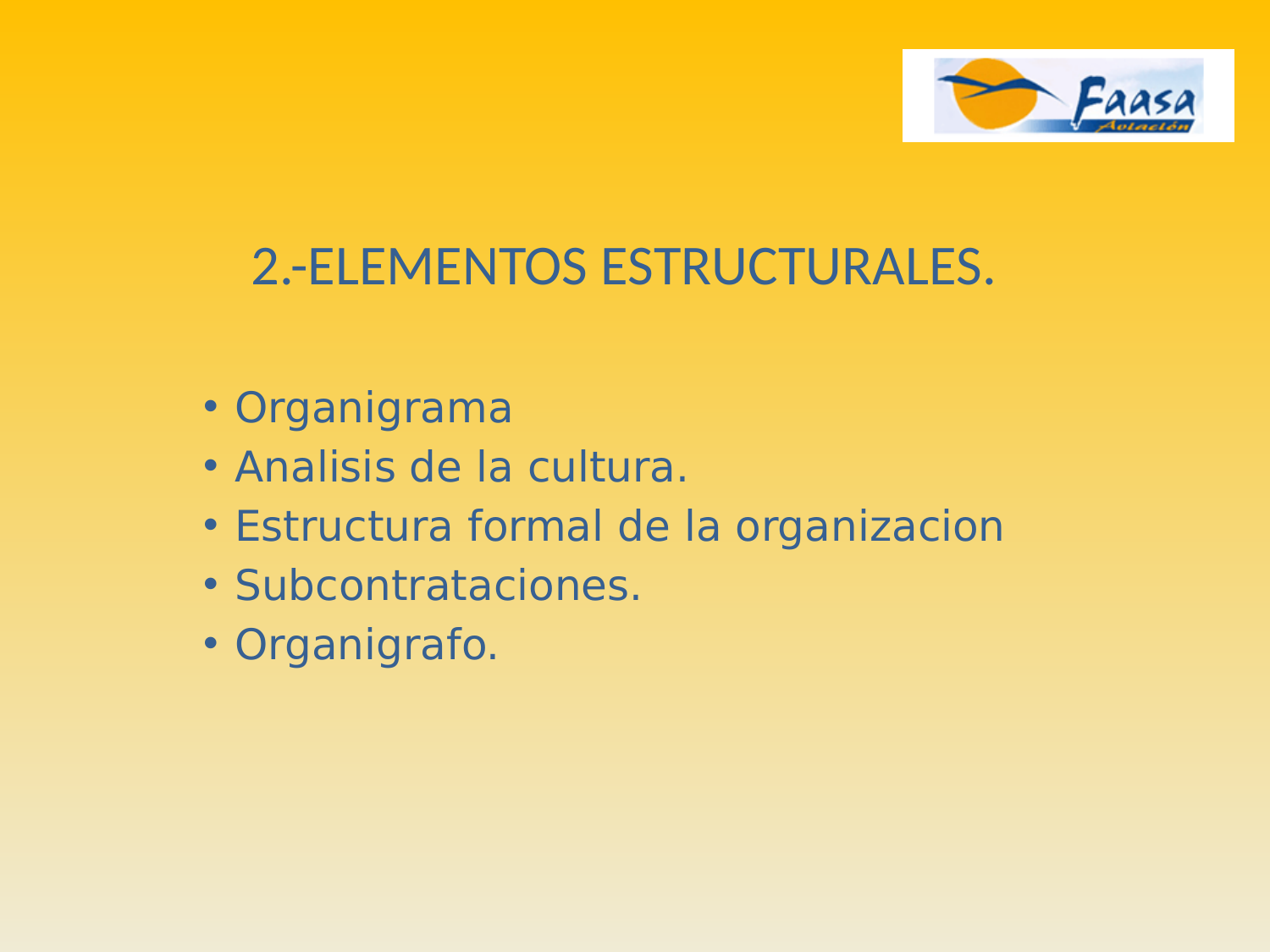

2.-ELEMENTOS ESTRUCTURALES.

Organigrama
Analisis de la cultura.
Estructura formal de la organizacion
Subcontrataciones.
Organigrafo.